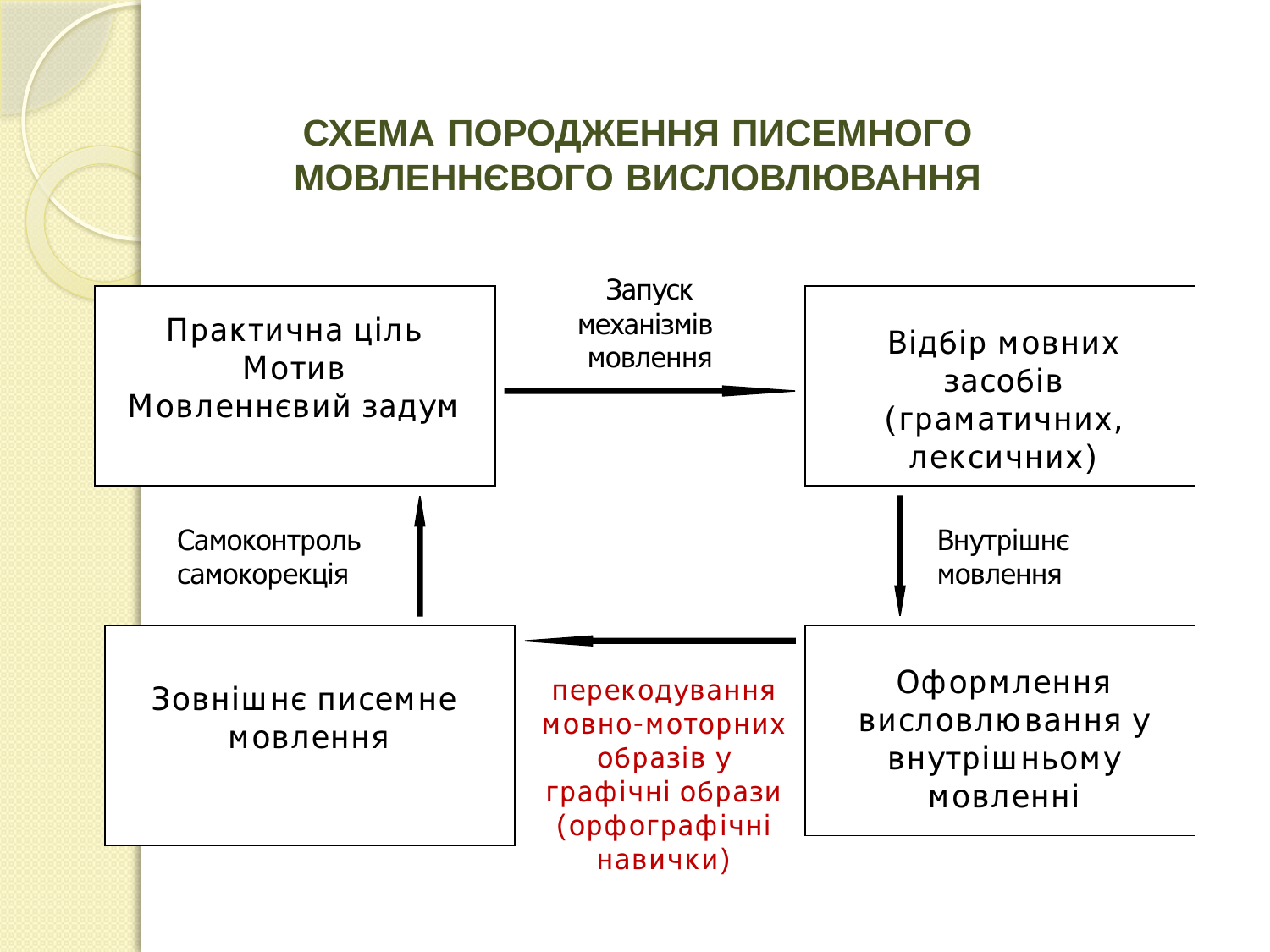

# СХЕМА ПОРОДЖЕННЯ ПИСЕМНОГО МОВЛЕННЄВОГО ВИСЛОВЛЮВАННЯ

Запуск механізмів
мовлення
Практична ціль
Мотив
Мовленнєвий задум

Відбір мовних засобів (граматичних, лексичних)

Самоконтроль
самокорекція
Внутрішнє мовлення

Зовнішнє писемне
мовлення

Оформлення висловлювання у внутрішньому мовленні
перекодування мовно-моторних образів у графічні образи (орфографічні навички)